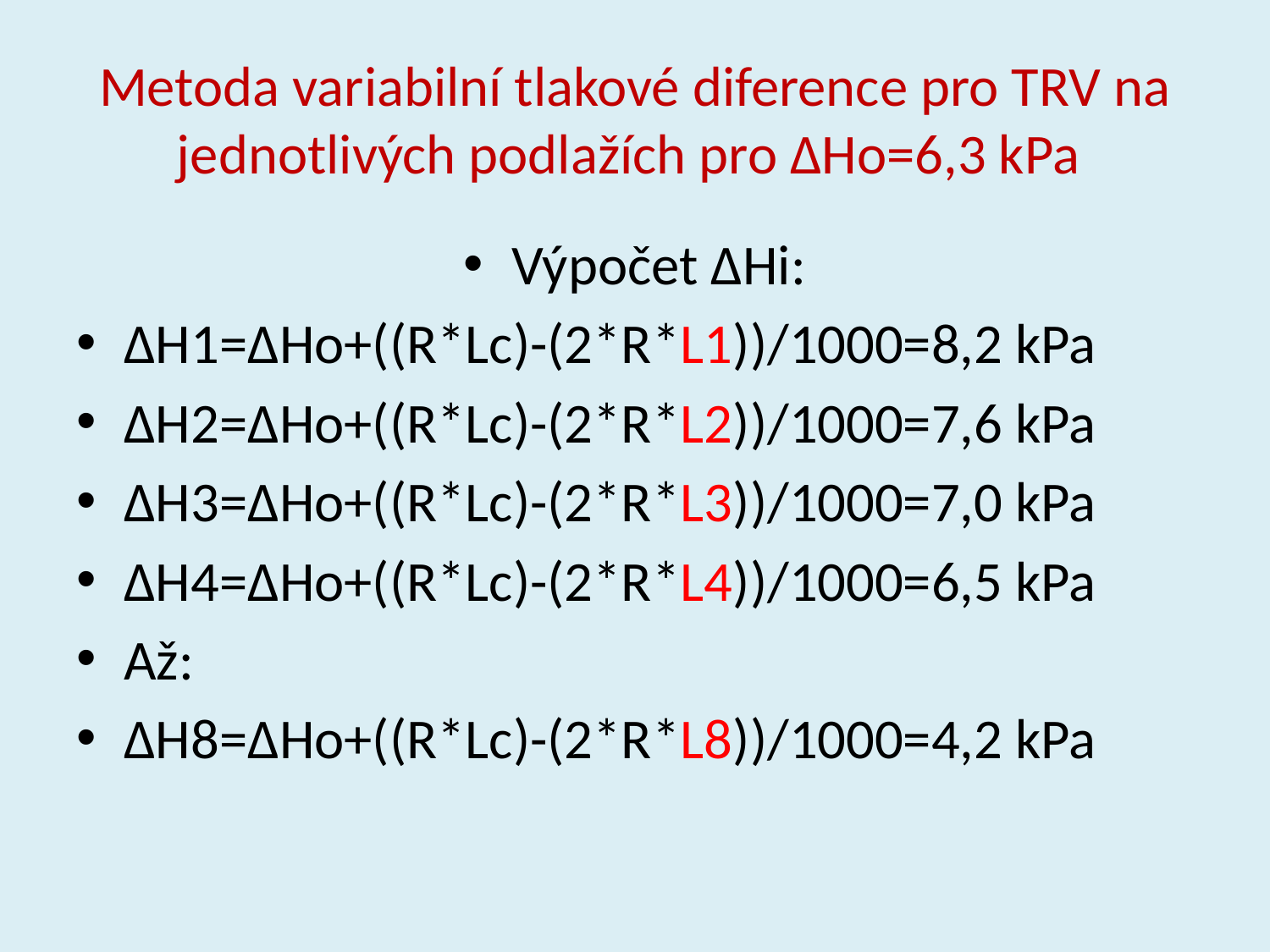

# Metoda variabilní tlakové diference pro TRV na jednotlivých podlažích pro ΔHo=6,3 kPa
Výpočet ΔHi:
ΔH1=ΔHo+((R*Lc)-(2*R*L1))/1000=8,2 kPa
ΔH2=ΔHo+((R*Lc)-(2*R*L2))/1000=7,6 kPa
ΔH3=ΔHo+((R*Lc)-(2*R*L3))/1000=7,0 kPa
ΔH4=ΔHo+((R*Lc)-(2*R*L4))/1000=6,5 kPa
Až:
ΔH8=ΔHo+((R*Lc)-(2*R*L8))/1000=4,2 kPa